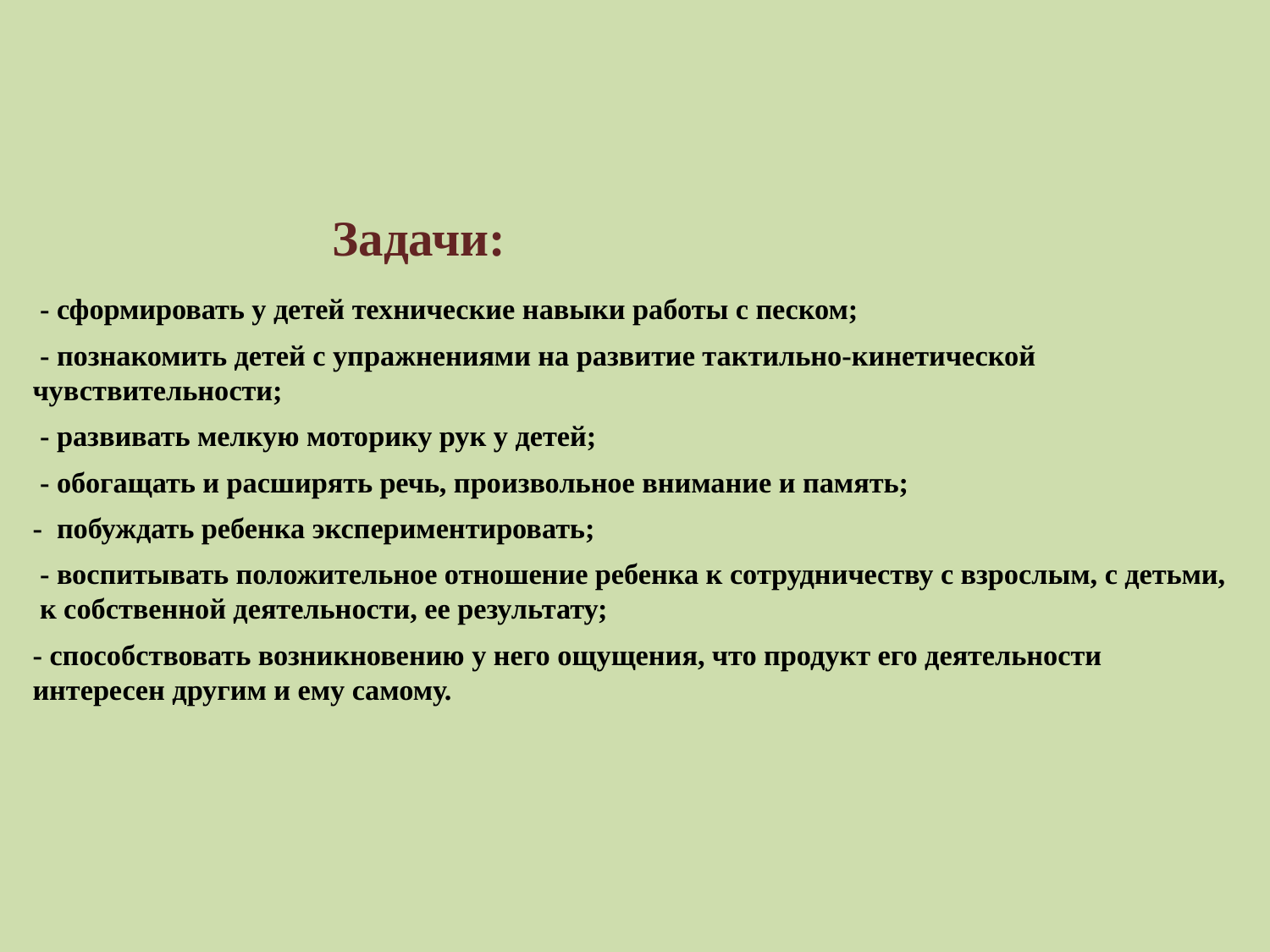

# Задачи: - сформировать у детей технические навыки работы с песком; - познакомить детей с упражнениями на развитие тактильно-кинетической чувствительности; - развивать мелкую моторику рук у детей; - обогащать и расширять речь, произвольное внимание и память; -  побуждать ребенка экспериментировать; - воспитывать положительное отношение ребенка к сотрудничеству с взрослым, с детьми,  к собственной деятельности, ее результату; - способствовать возникновению у него ощущения, что продукт его деятельности интересен другим и ему самому.